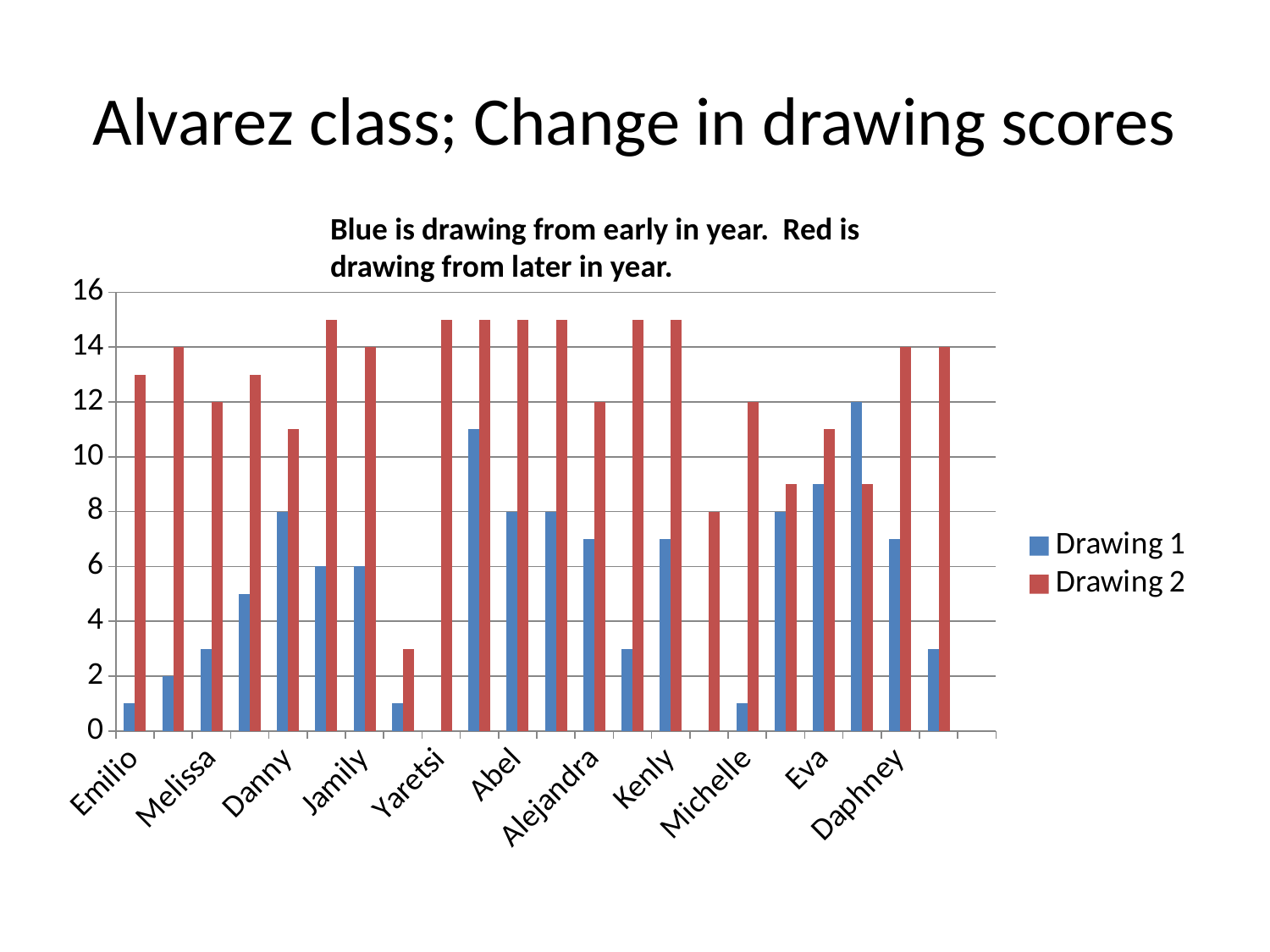

# Alvarez class; Change in drawing scores
Blue is drawing from early in year.  Red is drawing from later in year.

### Chart

| Category | Drawing 1 | Drawing 2 |
|---|---|---|
| Emilio | 1.0 | 13.0 |
| Diego | 2.0 | 14.0 |
| Melissa | 3.0 | 12.0 |
| Fatima | 5.0 | 13.0 |
| Danny | 8.0 | 11.0 |
| Aleksey | 6.0 | 15.0 |
| Jamily | 6.0 | 14.0 |
| Alejandro | 1.0 | 3.0 |
| Yaretsi | 0.0 | 15.0 |
| Mauro | 11.0 | 15.0 |
| Abel | 8.0 | 15.0 |
| Nathalie | 8.0 | 15.0 |
| Alejandra | 7.0 | 12.0 |
| Mar | 3.0 | 15.0 |
| Kenly | 7.0 | 15.0 |
| Alexis | 0.0 | 8.0 |
| Michelle | 1.0 | 12.0 |
| Cesar | 8.0 | 9.0 |
| Eva | 9.0 | 11.0 |
| Adriel | 12.0 | 9.0 |
| Daphney | 7.0 | 14.0 |
| Kenneth | 3.0 | 14.0 |